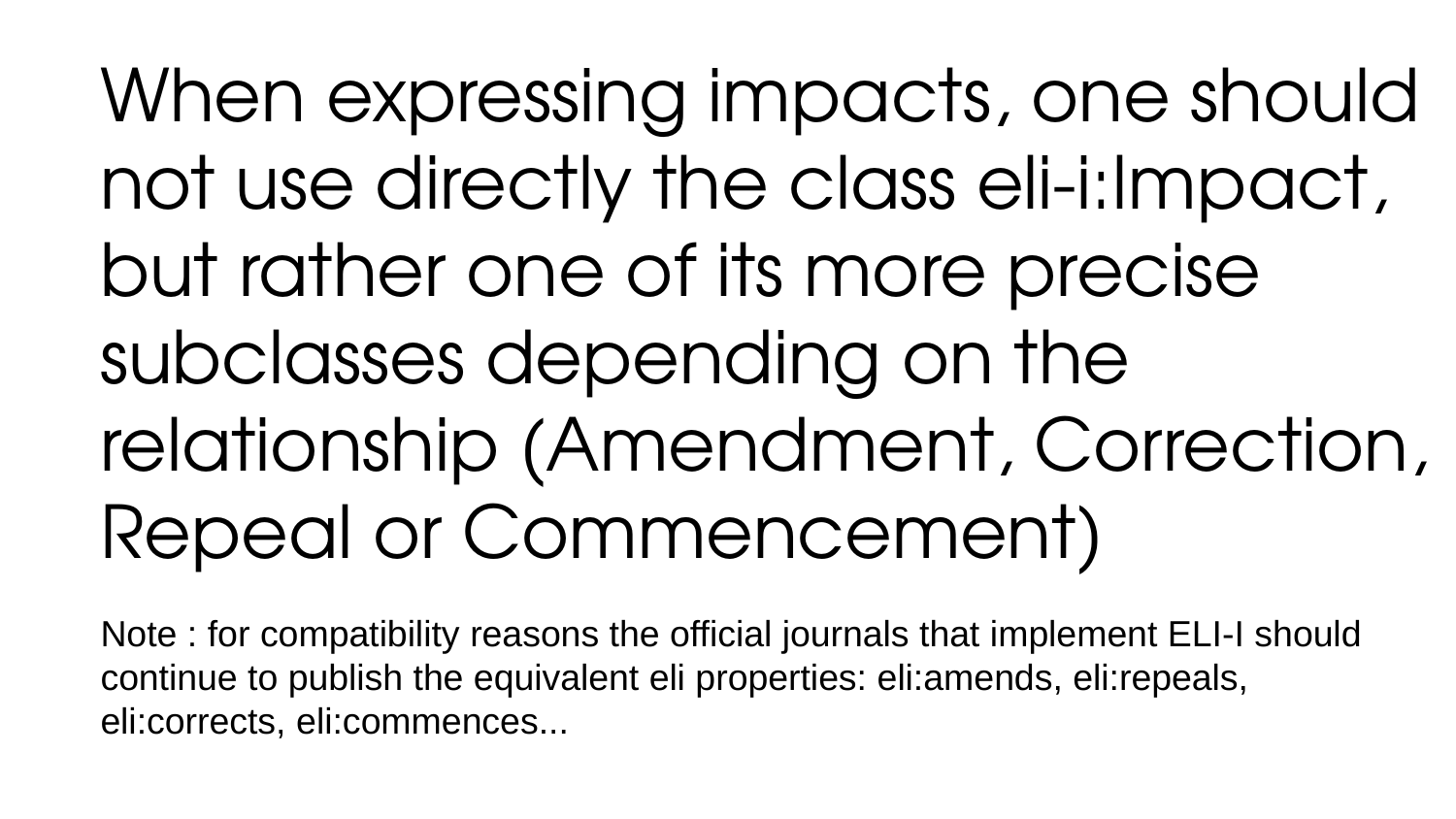

When expressing impacts, one should not use directly the class eli-i:Impact, but rather one of its more precise subclasses depending on the relationship (Amendment, Correction, Repeal or Commencement)
Note : for compatibility reasons the official journals that implement ELI-I should continue to publish the equivalent eli properties: eli:amends, eli:repeals, eli:corrects, eli:commences...